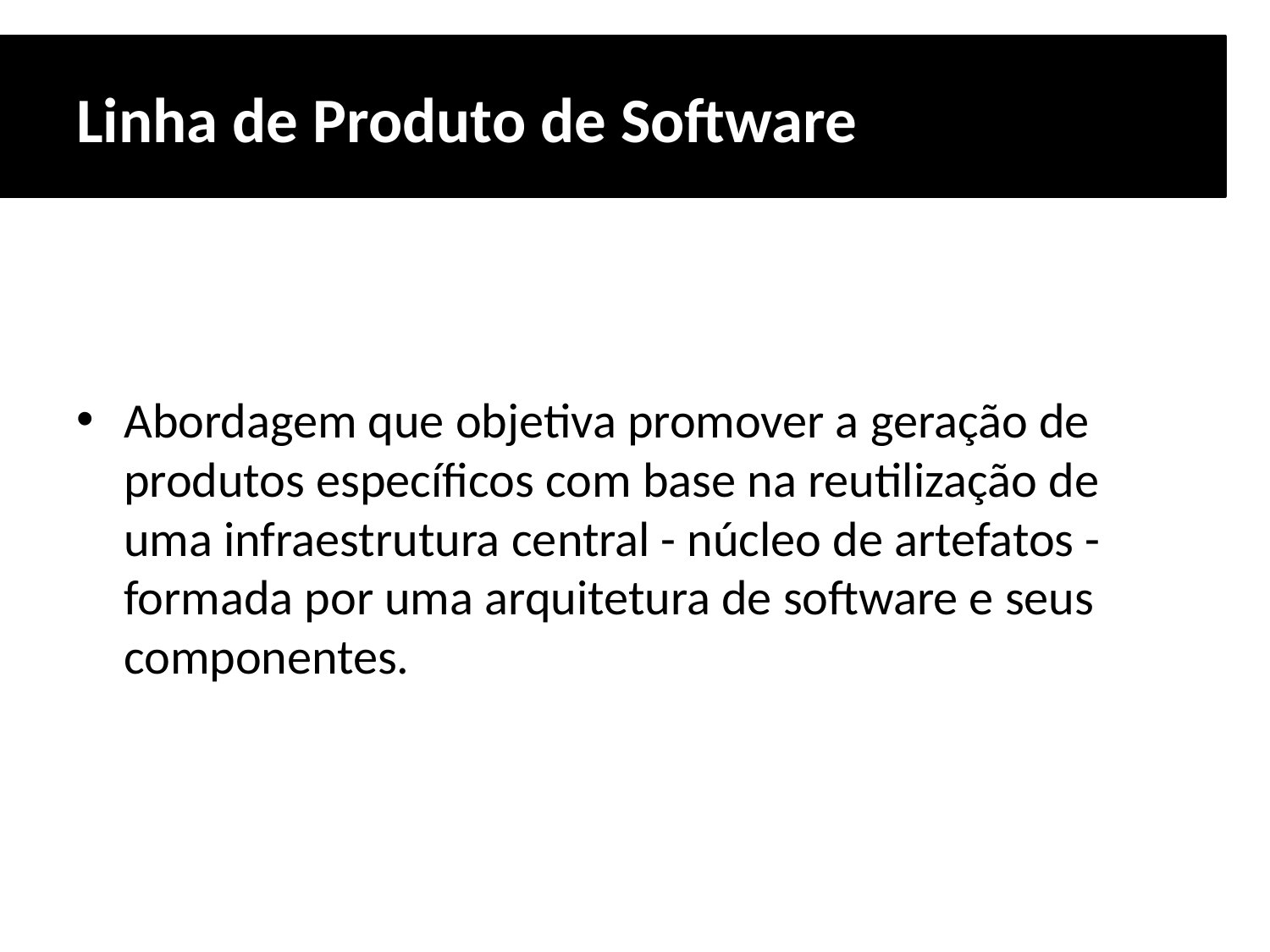

# Linha de Produto de Software
Abordagem que objetiva promover a geração de produtos específicos com base na reutilização de uma infraestrutura central - núcleo de artefatos - formada por uma arquitetura de software e seus componentes.